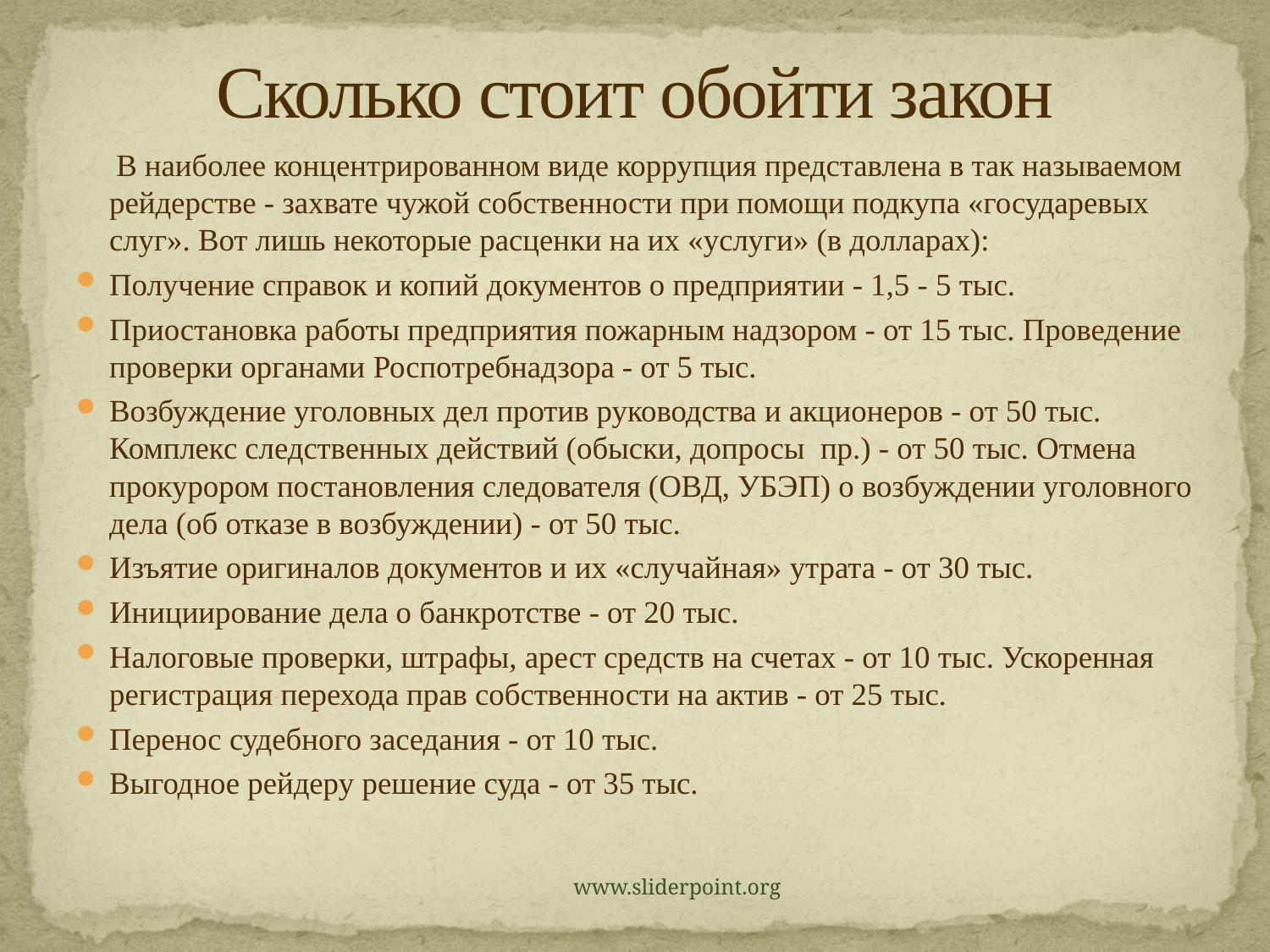

# Сколько стоит обойти закон
     В наиболее концентрированном виде коррупция представлена в так называемом рейдерстве - захвате чужой собственности при помощи подкупа «государевых слуг». Вот лишь некоторые расценки на их «услуги» (в долларах):
Получение справок и копий документов о предприятии - 1,5 - 5 тыс.
Приостановка работы предприятия пожарным надзором - от 15 тыс. Проведение проверки органами Роспотребнадзора - от 5 тыс.
Возбуждение уголовных дел против руководства и акционеров - от 50 тыс. Комплекс следственных действий (обыски, допросы  пр.) - от 50 тыс. Отмена прокурором постановления следователя (ОВД, УБЭП) о возбуждении уголовного дела (об отказе в возбуждении) - от 50 тыс.
Изъятие оригиналов документов и их «случайная» утрата - от 30 тыс.
Инициирование дела о банкротстве - от 20 тыс.
Налоговые проверки, штрафы, арест средств на счетах - от 10 тыс. Ускоренная регистрация перехода прав собственности на актив - от 25 тыс.
Перенос судебного заседания - от 10 тыс.
Выгодное рейдеру решение суда - от 35 тыс.

www.sliderpoint.org